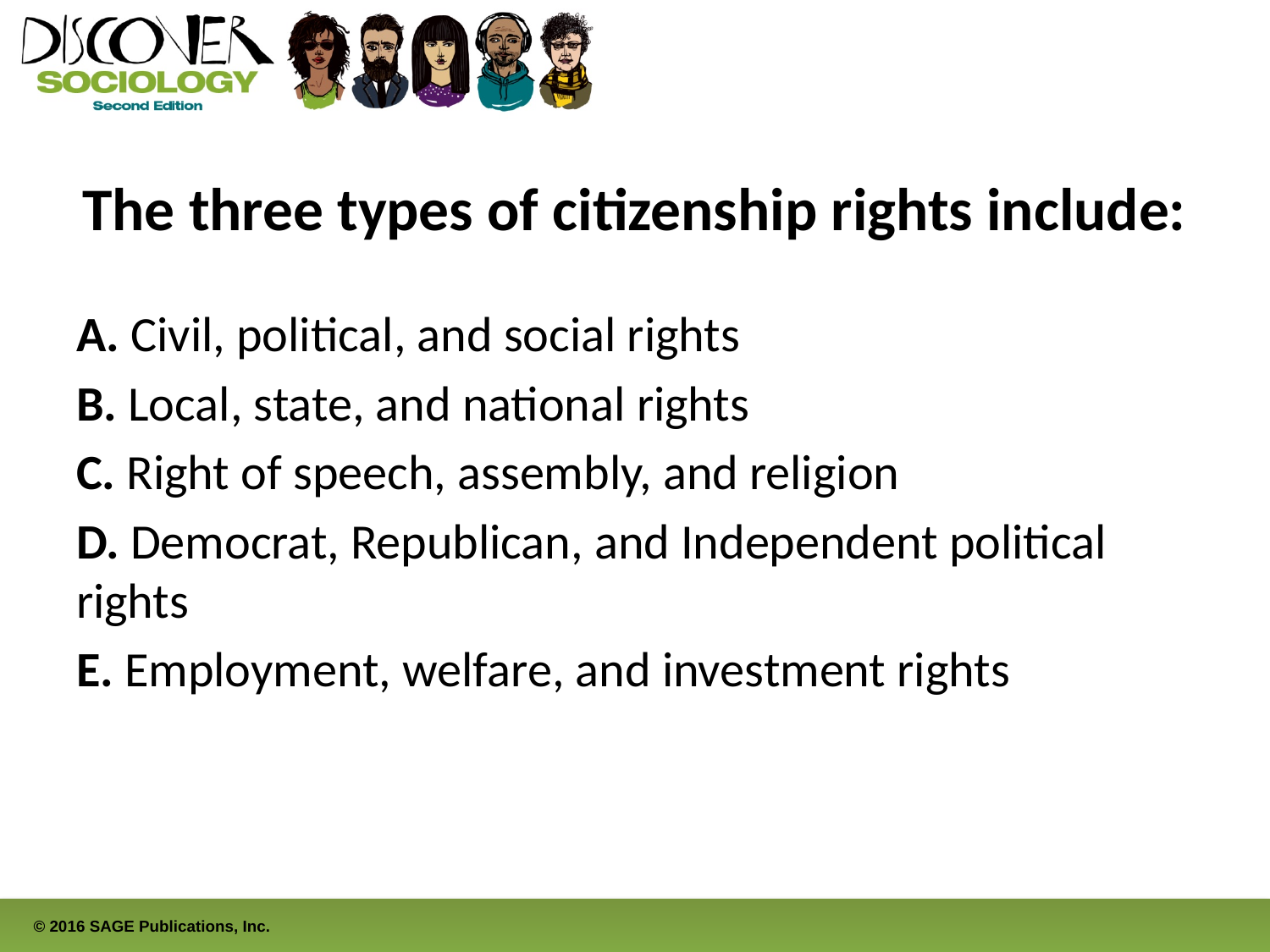

# The three types of citizenship rights include:
A. Civil, political, and social rights
B. Local, state, and national rights
C. Right of speech, assembly, and religion
D. Democrat, Republican, and Independent political rights
E. Employment, welfare, and investment rights